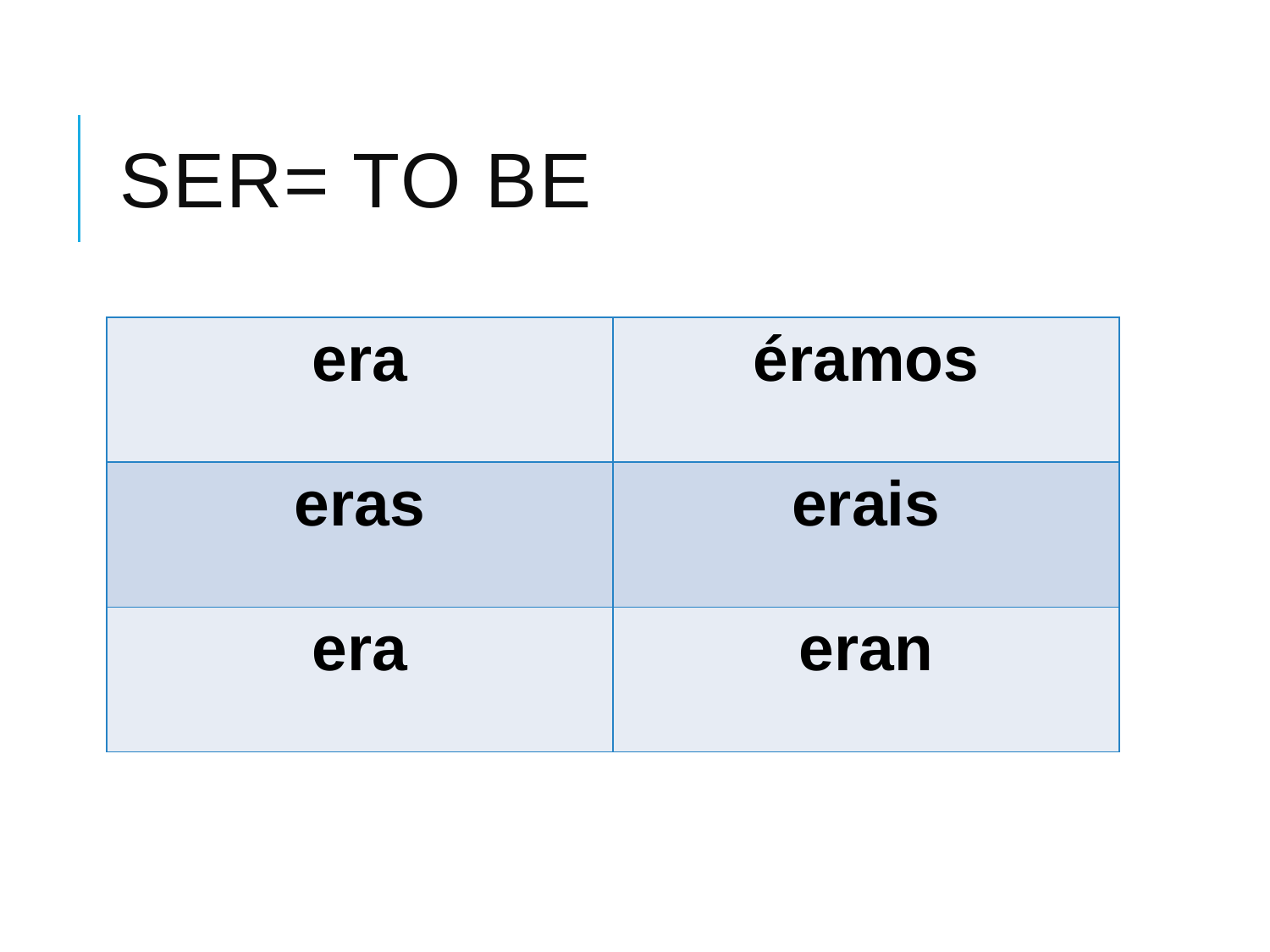

# ser= to be
| era | éramos |
| --- | --- |
| eras | erais |
| era | eran |